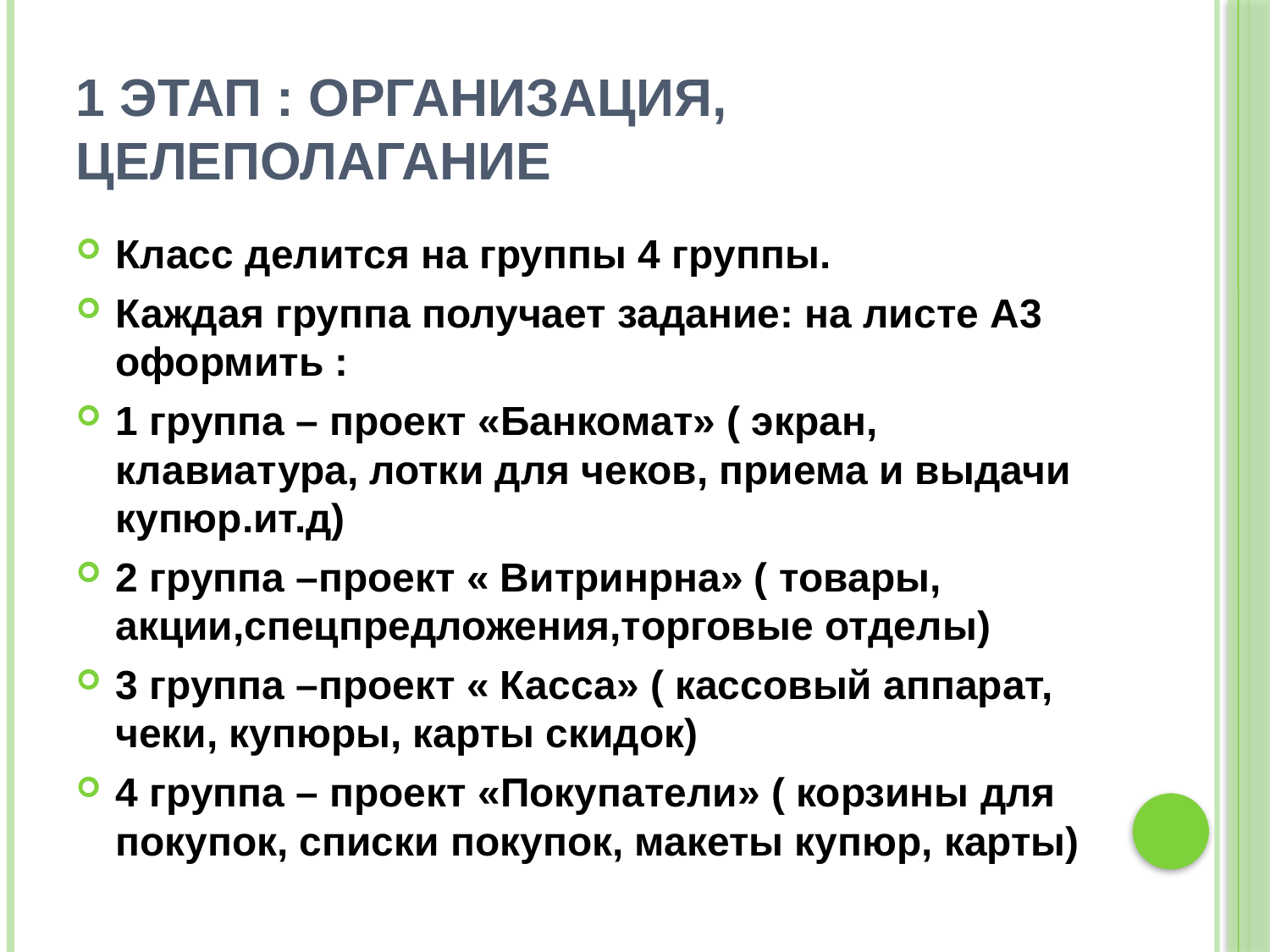

# 1 этап : организация, целеполагание
Класс делится на группы 4 группы.
Каждая группа получает задание: на листе А3 оформить :
1 группа – проект «Банкомат» ( экран, клавиатура, лотки для чеков, приема и выдачи купюр.ит.д)
2 группа –проект « Витринрна» ( товары, акции,спецпредложения,торговые отделы)
3 группа –проект « Касса» ( кассовый аппарат, чеки, купюры, карты скидок)
4 группа – проект «Покупатели» ( корзины для покупок, списки покупок, макеты купюр, карты)